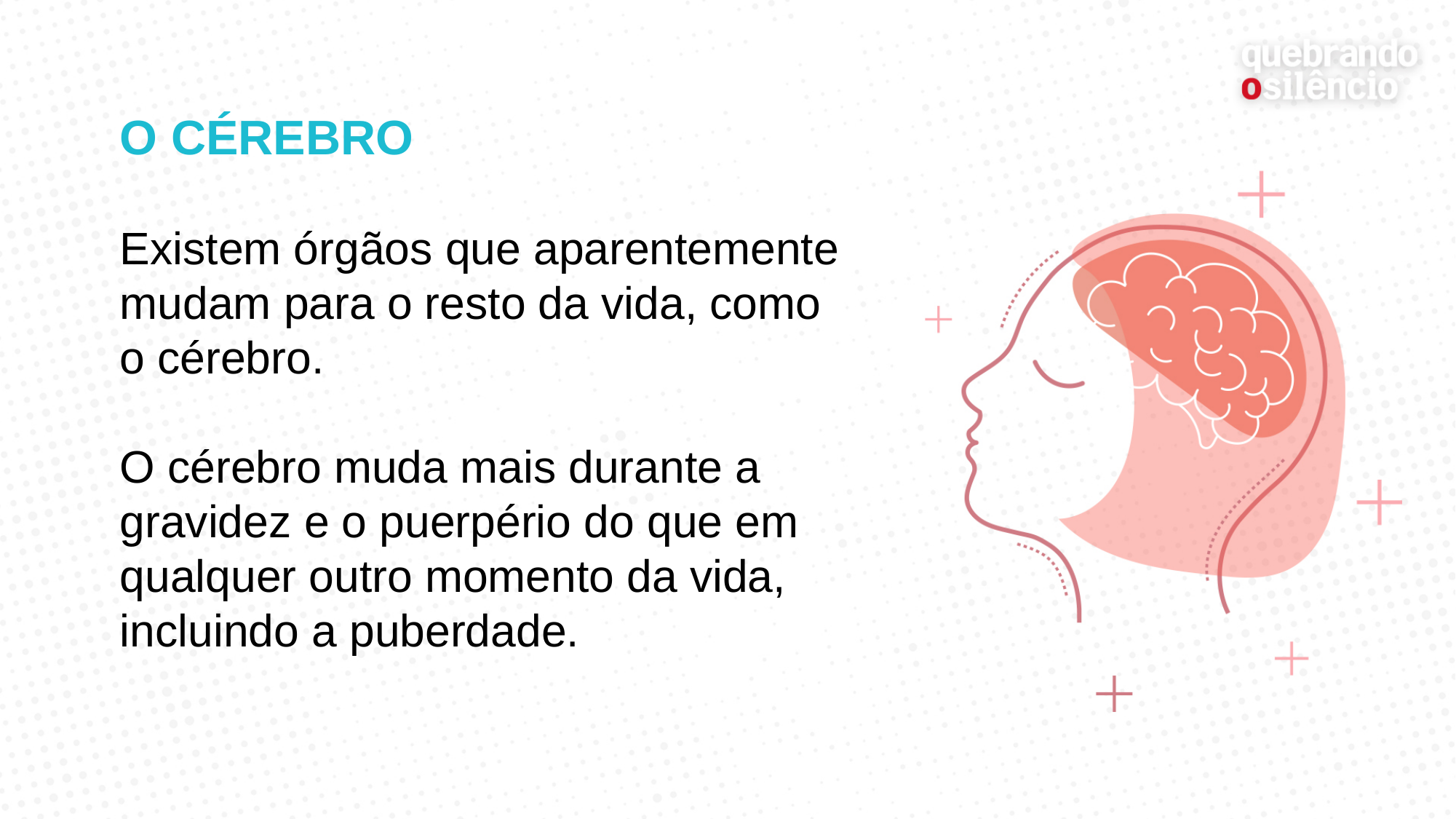

# O CÉREBRO Existem órgãos que aparentemente mudam para o resto da vida, como o cérebro. O cérebro muda mais durante a gravidez e o puerpério do que em qualquer outro momento da vida, incluindo a puberdade.